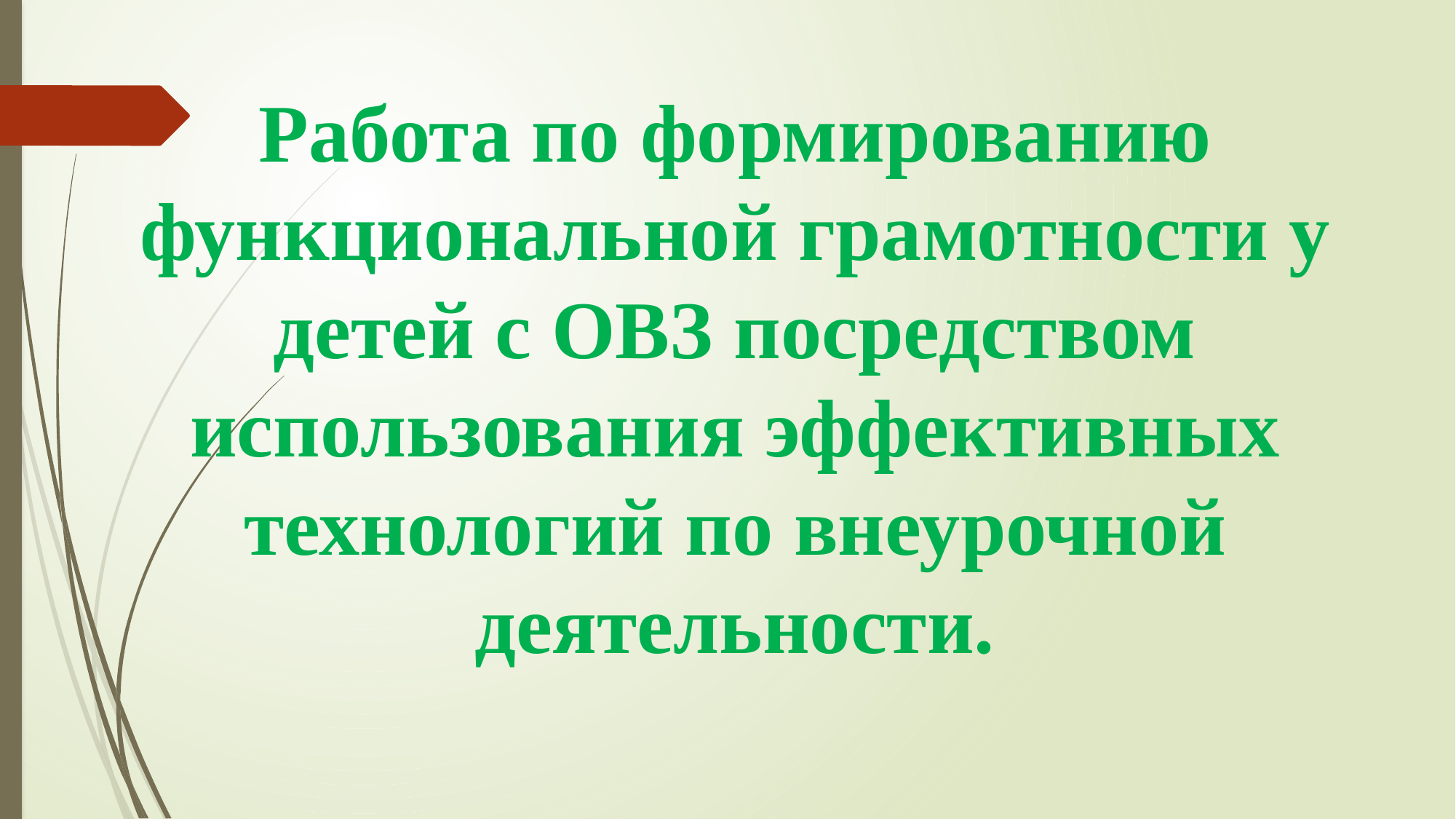

# Работа по формированию функциональной грамотности у детей с ОВЗ посредством использования эффективных технологий по внеурочной деятельности.